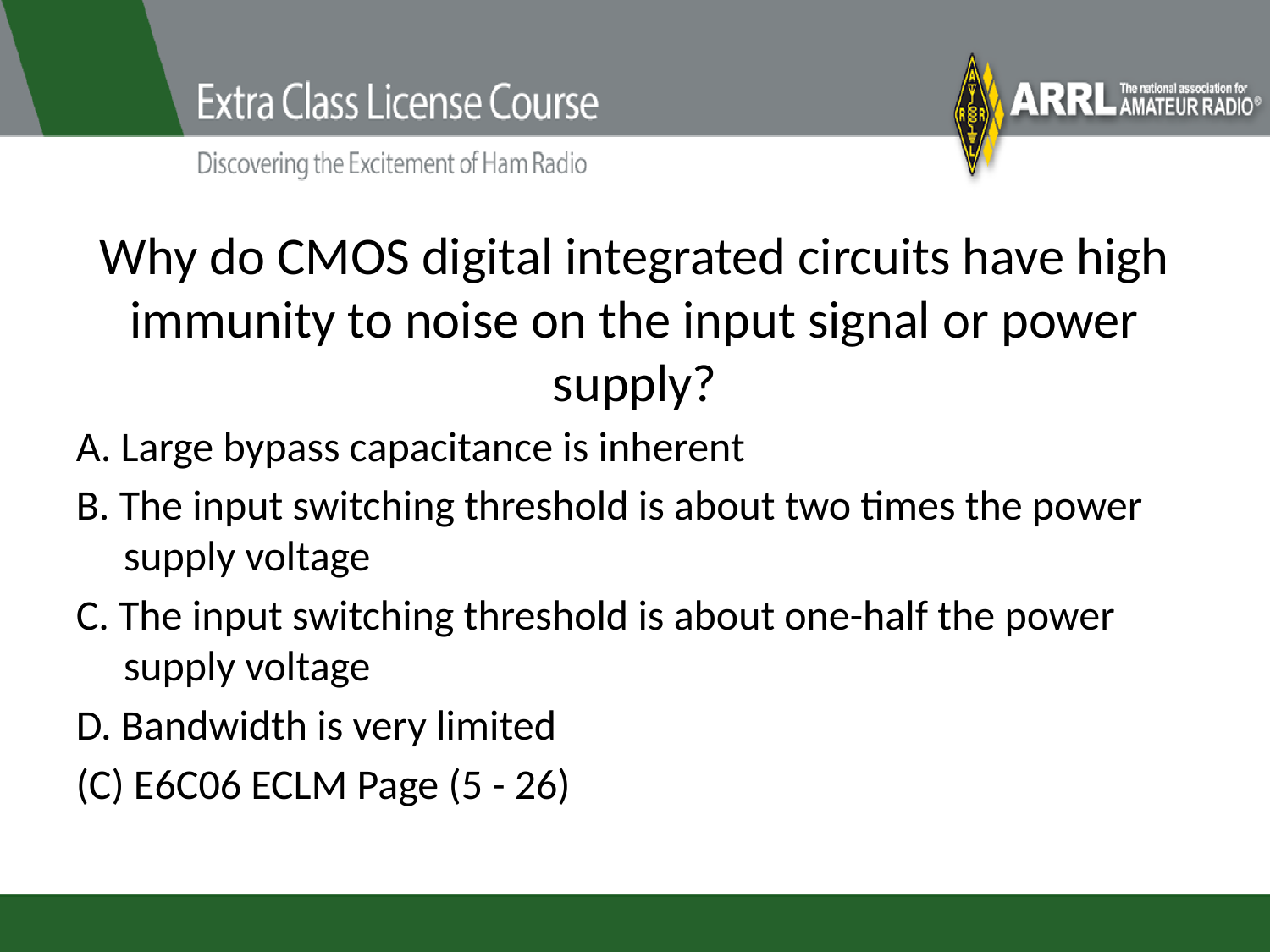

# Why do CMOS digital integrated circuits have high immunity to noise on the input signal or power supply?
A. Large bypass capacitance is inherent
B. The input switching threshold is about two times the power supply voltage
C. The input switching threshold is about one-half the power supply voltage
D. Bandwidth is very limited
(C) E6C06 ECLM Page (5 - 26)